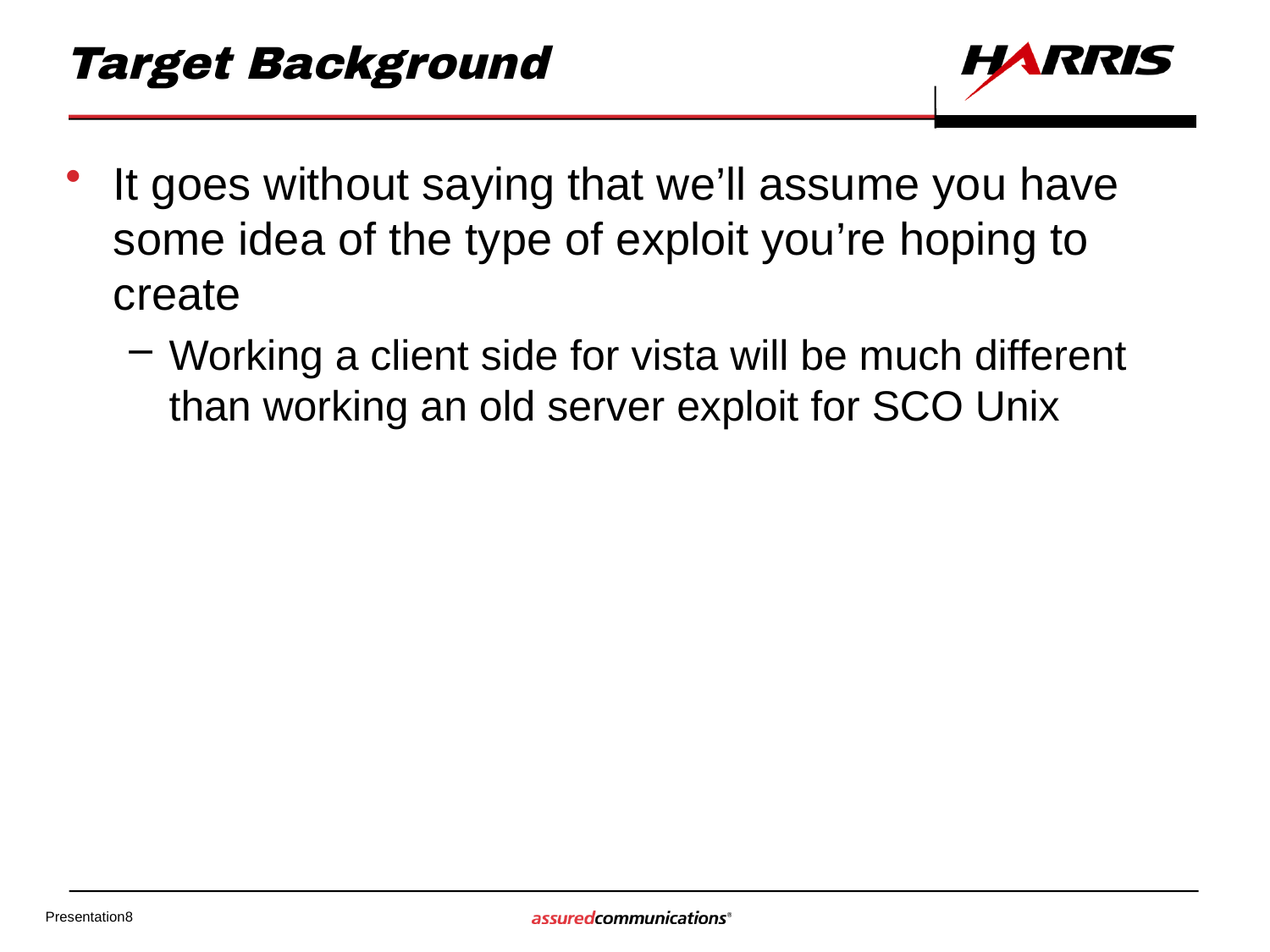

# Target Background
It goes without saying that we’ll assume you have some idea of the type of exploit you’re hoping to create
Working a client side for vista will be much different than working an old server exploit for SCO Unix